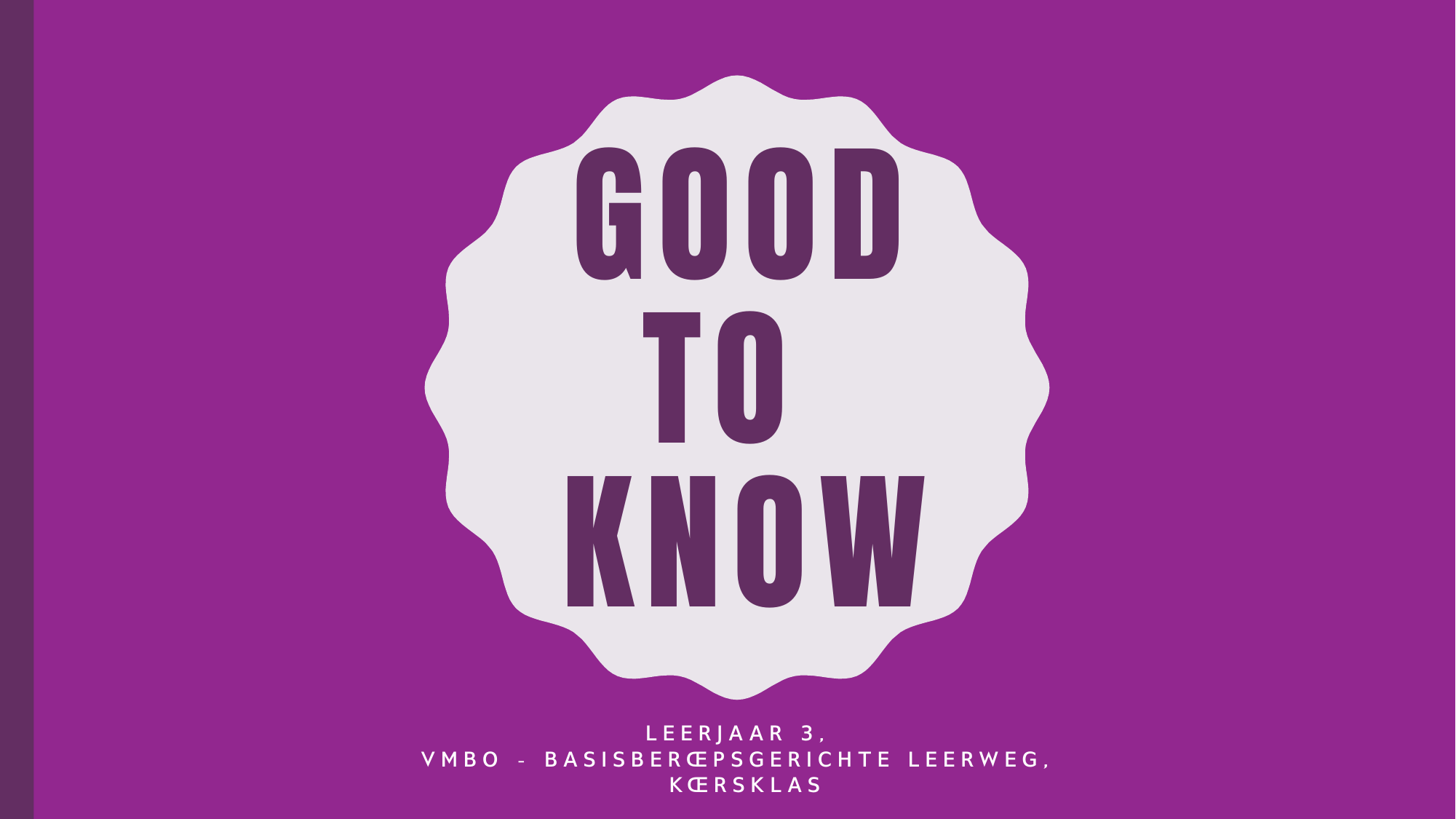

# Good to know
Leerjaar 3,
VMBO - basisberoepsgerichte leerweg,
koersklas